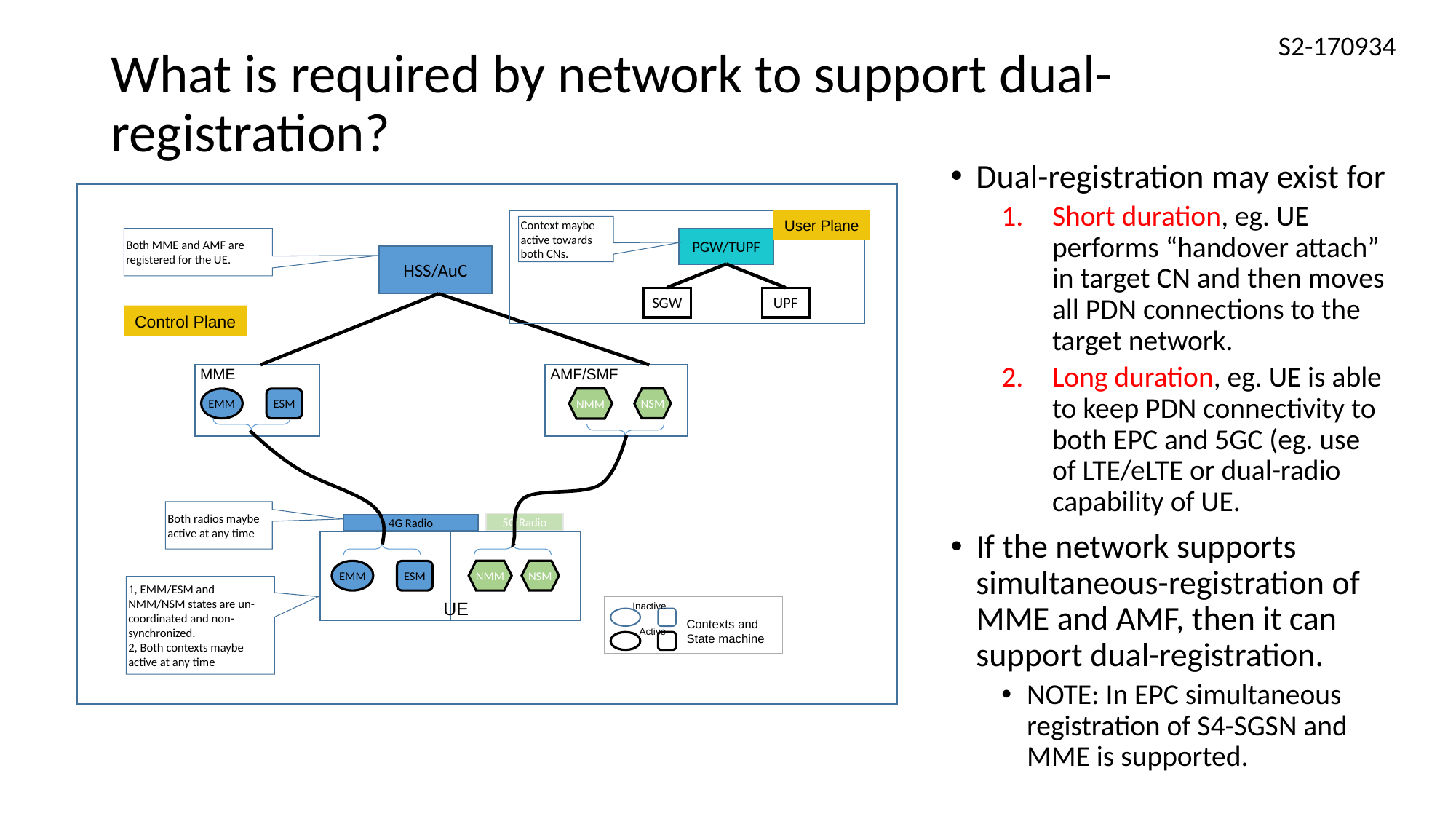

# What is required by network to support dual-registration?
Dual-registration may exist for
Short duration, eg. UE performs “handover attach” in target CN and then moves all PDN connections to the target network.
Long duration, eg. UE is able to keep PDN connectivity to both EPC and 5GC (eg. use of LTE/eLTE or dual-radio capability of UE.
If the network supports simultaneous-registration of MME and AMF, then it can support dual-registration.
NOTE: In EPC simultaneous registration of S4-SGSN and MME is supported.

User Plane
Context maybe active towards both CNs.
Both MME and AMF are registered for the UE.
PGW/TUPF
HSS/AuC
SGW
UPF
Control Plane
MME
AMF/SMF

EMM
ESM
NMM
NSM

Both radios maybe active at any time

5G Radio
4G Radio

EMM
ESM
NMM
NSM
1, EMM/ESM and NMM/NSM states are un-coordinated and non-synchronized.
2, Both contexts maybe active at any time
Inactive
UE

Contexts and State machine
Active